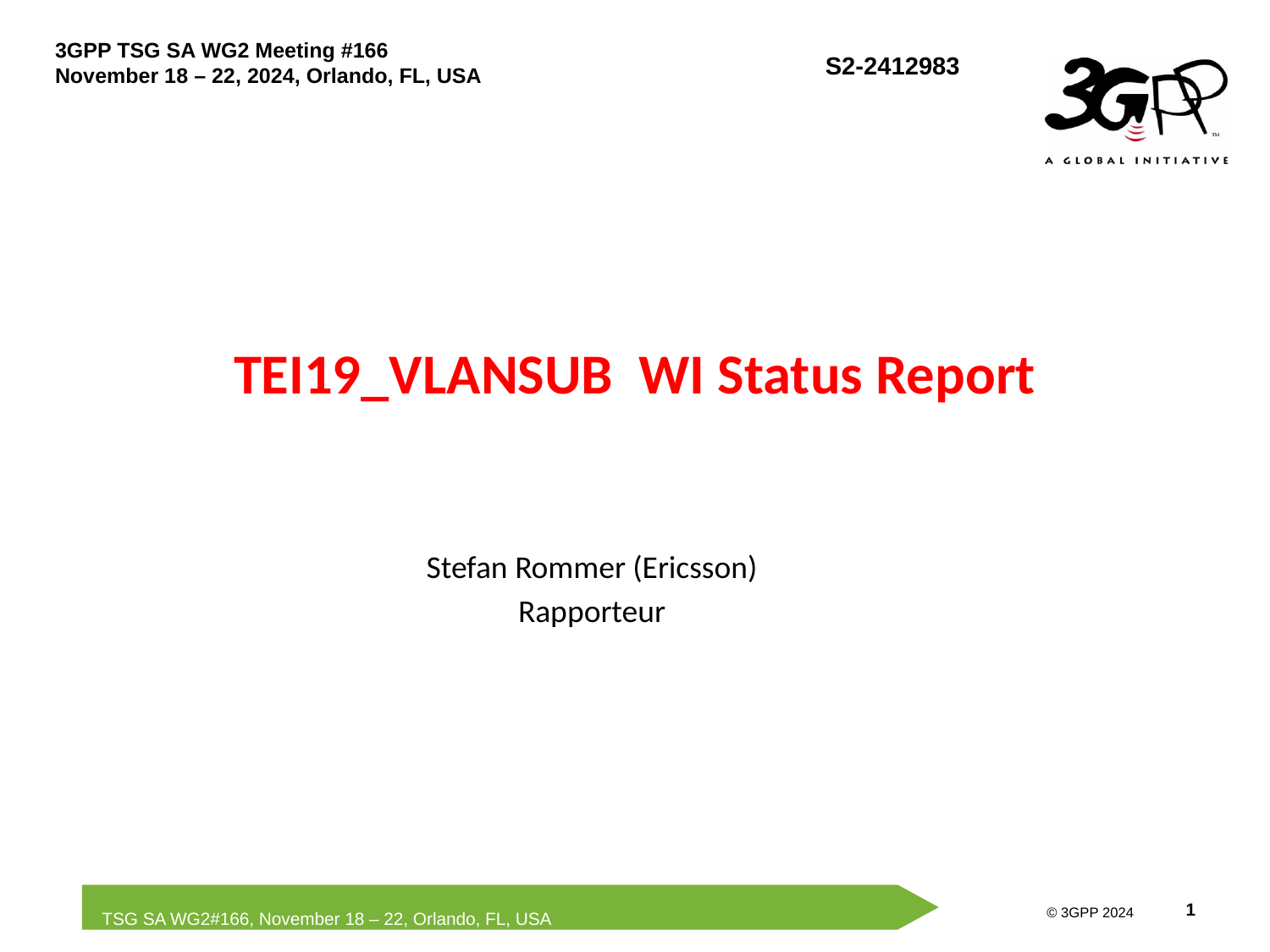

# TEI19_VLANSUB  WI Status Report
Stefan Rommer (Ericsson)
Rapporteur